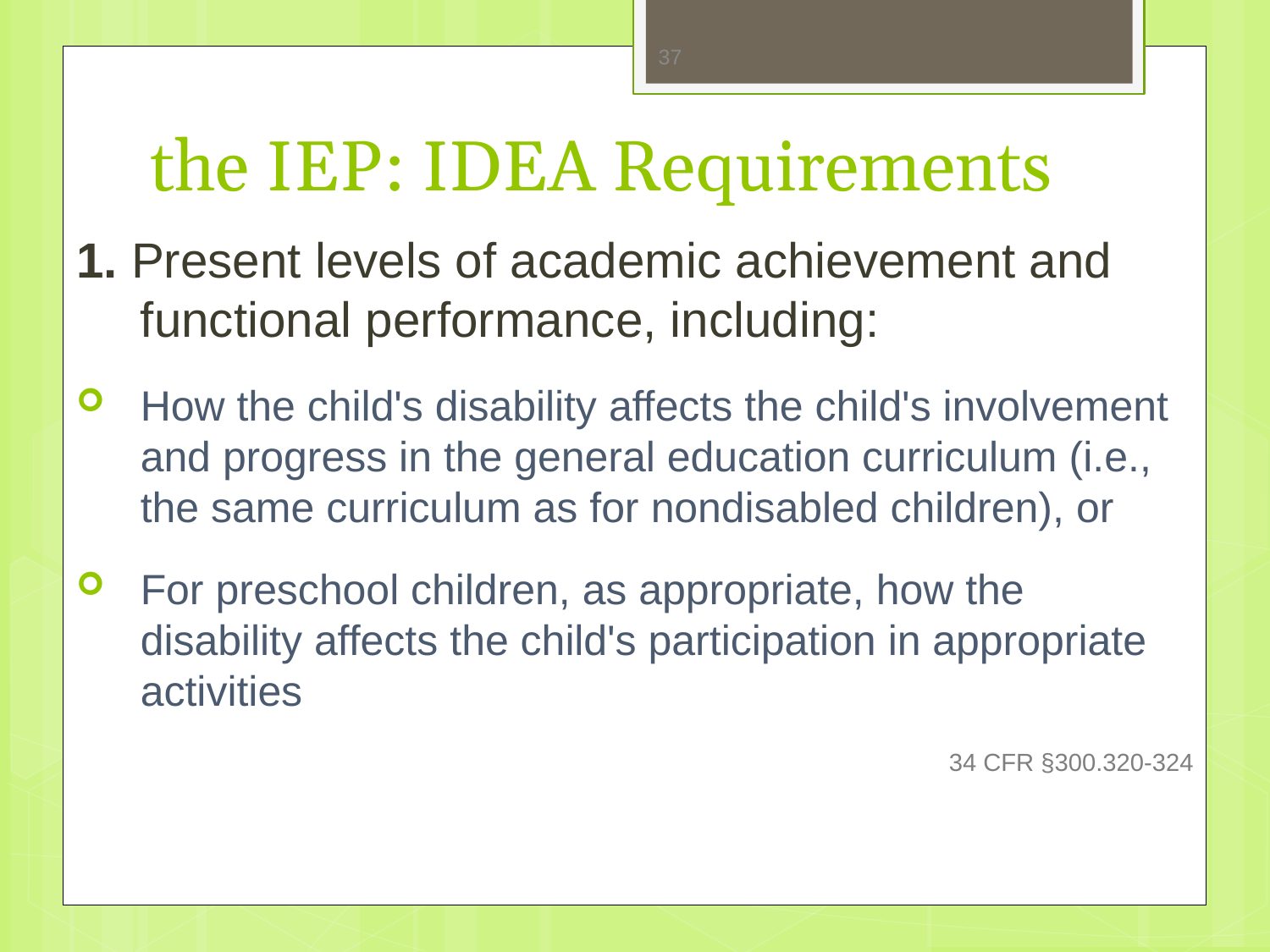

37
# the IEP: IDEA Requirements
1. Present levels of academic achievement and functional performance, including:
How the child's disability affects the child's involvement and progress in the general education curriculum (i.e., the same curriculum as for nondisabled children), or
For preschool children, as appropriate, how the disability affects the child's participation in appropriate activities
34 CFR §300.320-324